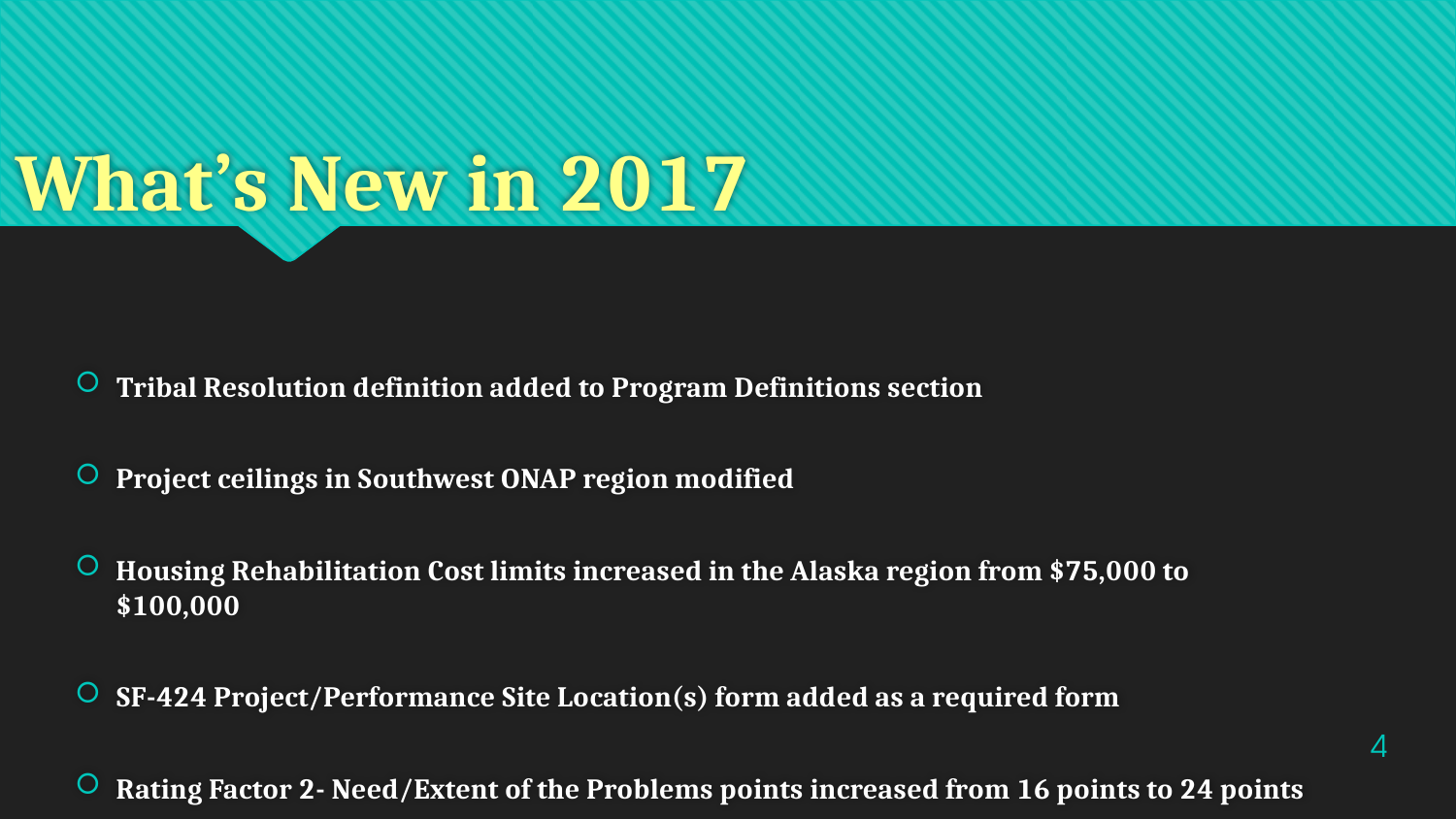

# What’s New in 2017
Tribal Resolution definition added to Program Definitions section

Project ceilings in Southwest ONAP region modified

Housing Rehabilitation Cost limits increased in the Alaska region from $75,000 to $100,000

SF-424 Project/Performance Site Location(s) form added as a required form

Rating Factor 2- Need/Extent of the Problems points increased from 16 points to 24 points

New sub-factor added to Rating Factor 2, “Unfunded Applicants”

4